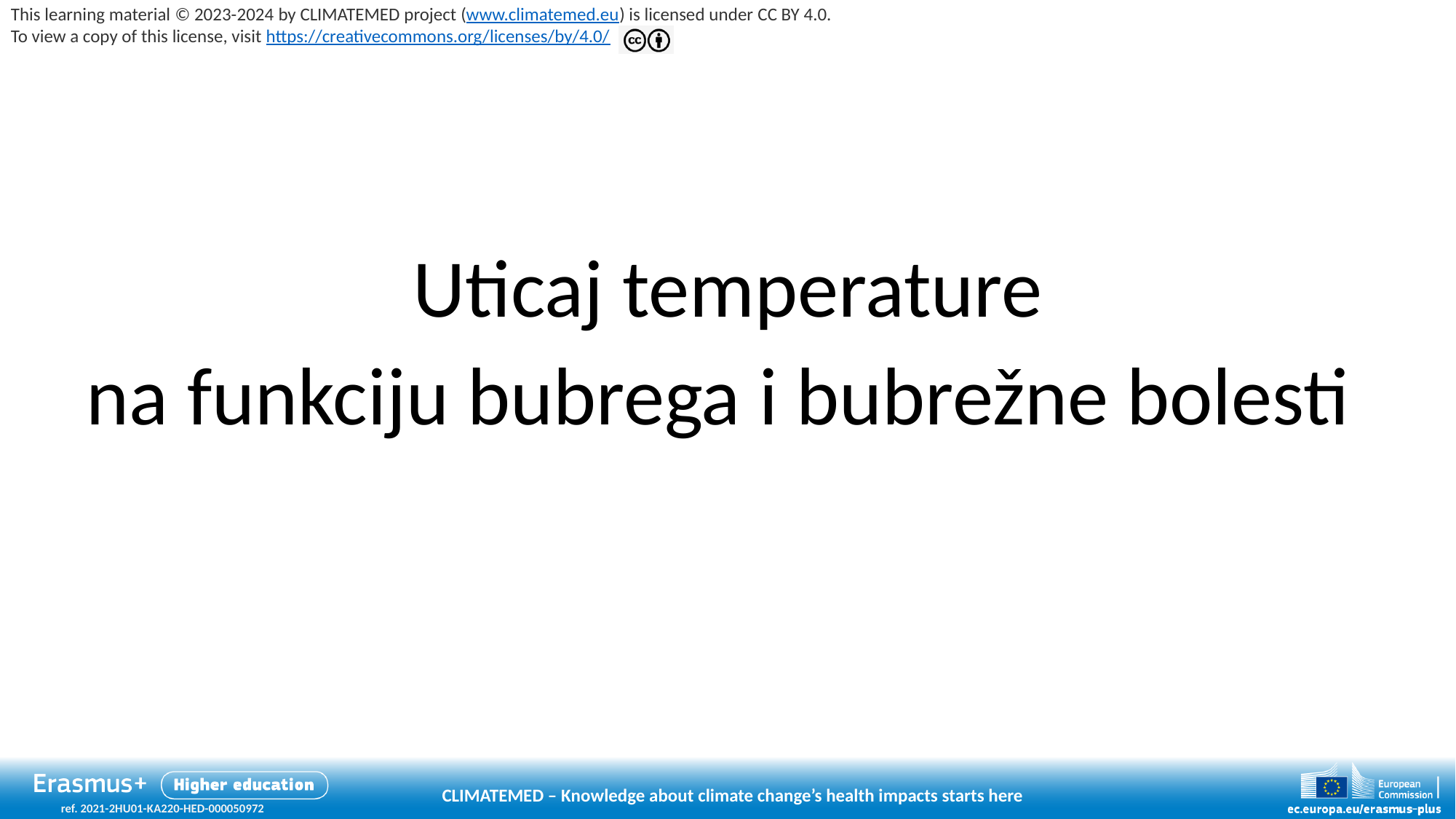

# Uticaj temperature na funkciju bubrega i bubrežne bolesti